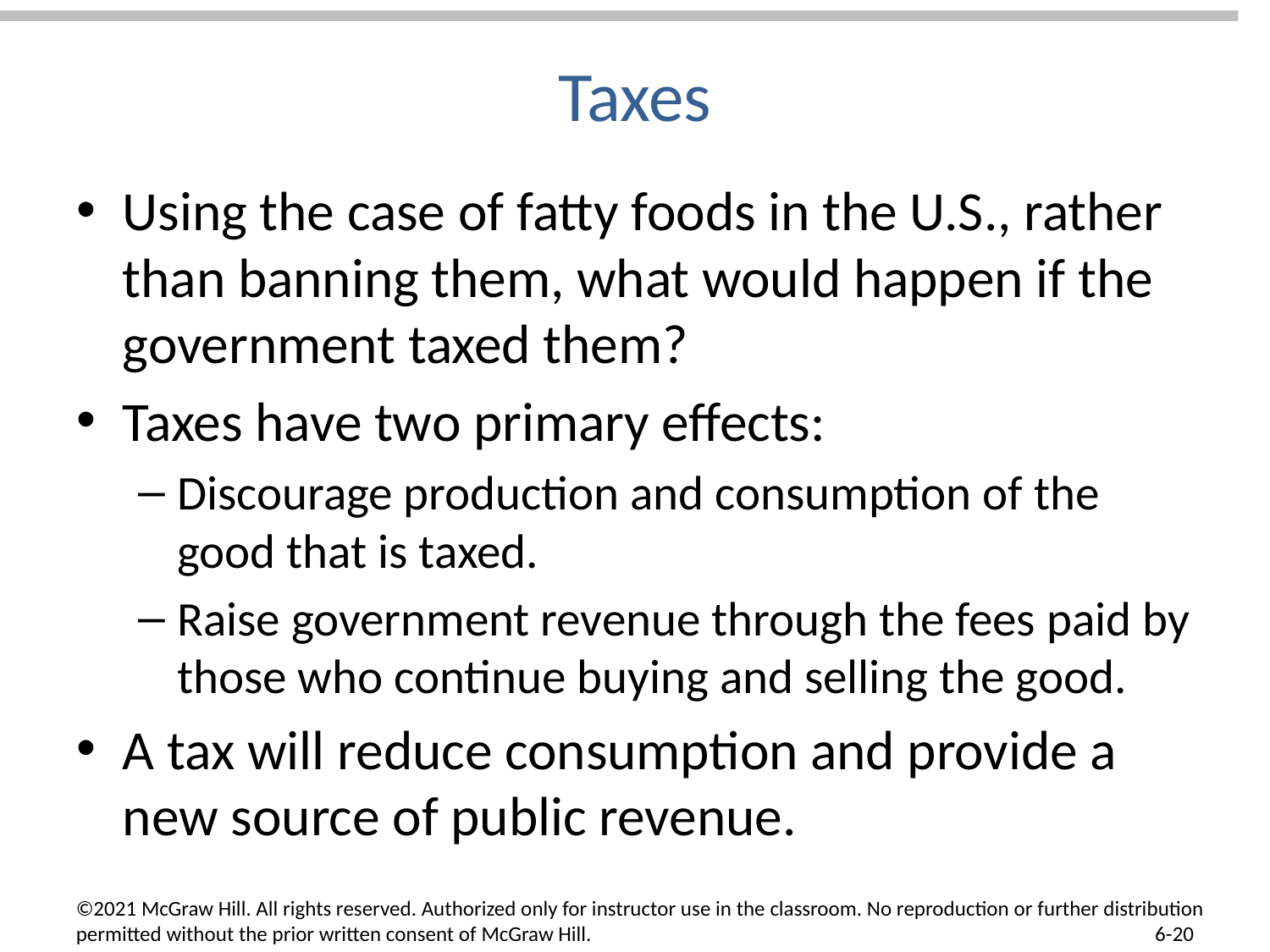

# Taxes
Using the case of fatty foods in the U.S., rather than banning them, what would happen if the government taxed them?
Taxes have two primary effects:
Discourage production and consumption of the good that is taxed.
Raise government revenue through the fees paid by those who continue buying and selling the good.
A tax will reduce consumption and provide a new source of public revenue.